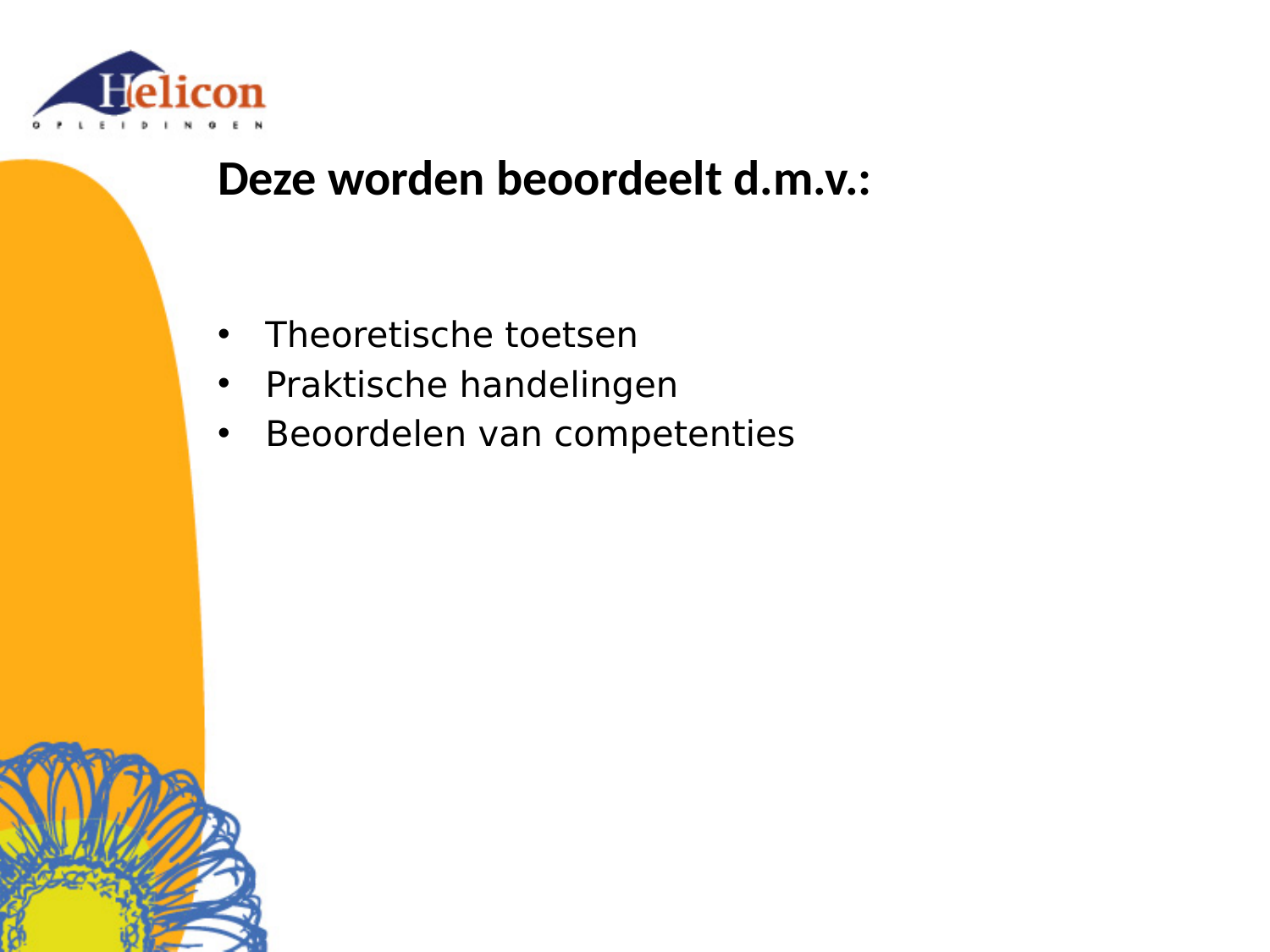

# Deze worden beoordeelt d.m.v.:
Theoretische toetsen
Praktische handelingen
Beoordelen van competenties